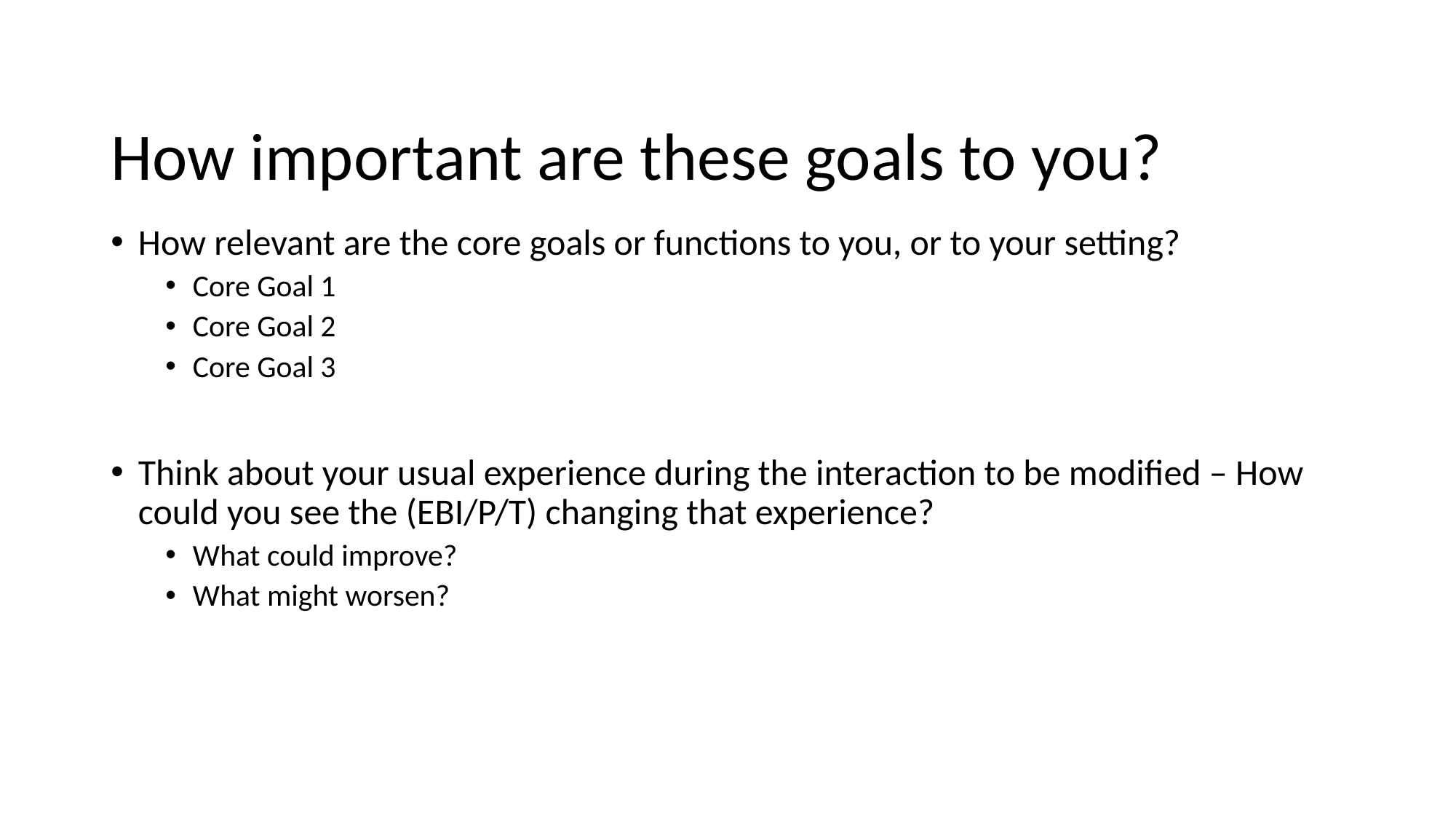

# How important are these goals to you?
How relevant are the core goals or functions to you, or to your setting?
Core Goal 1
Core Goal 2
Core Goal 3

Think about your usual experience during the interaction to be modified – How could you see the (EBI/P/T) changing that experience?
What could improve?
What might worsen?